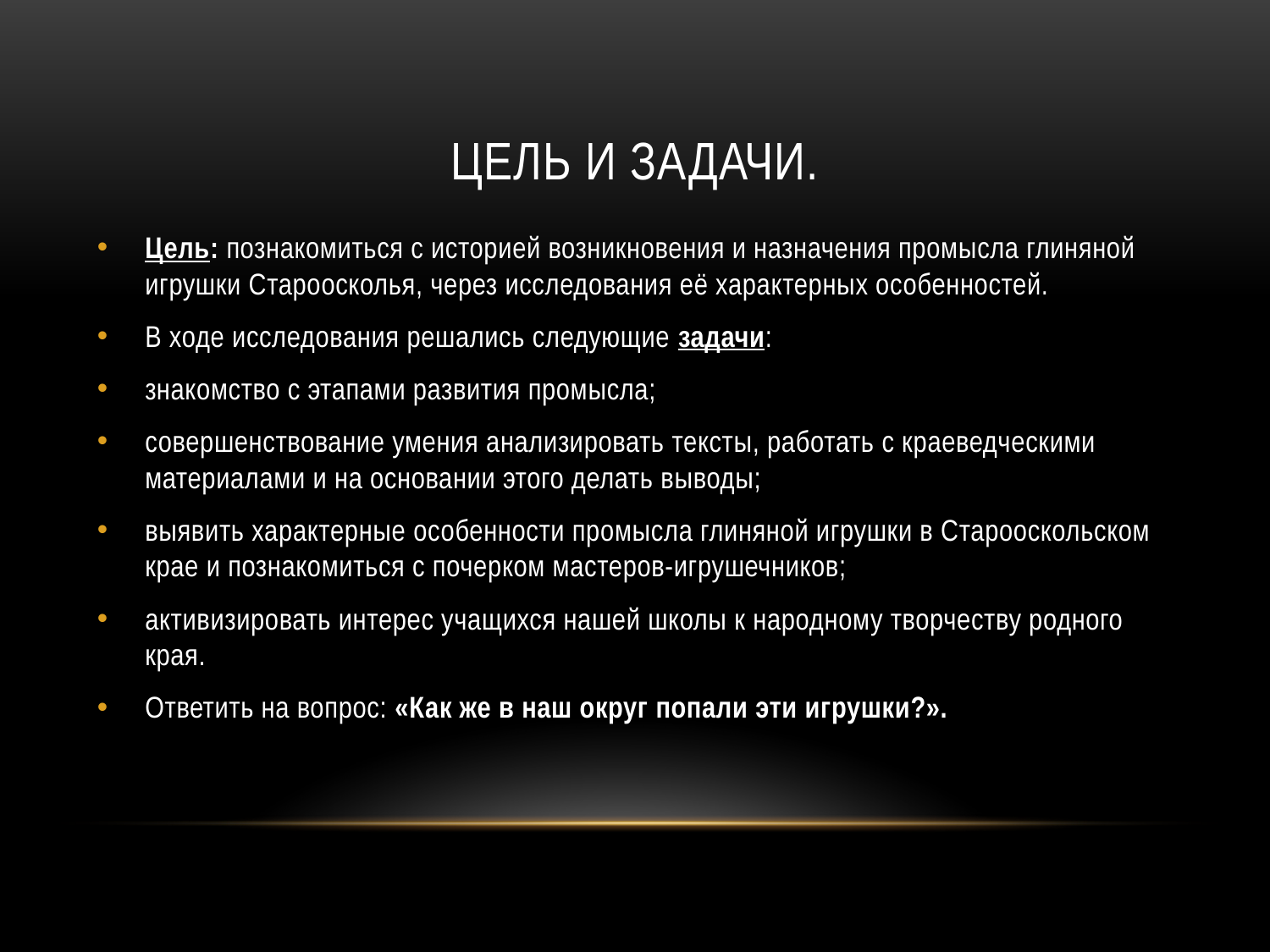

# Цель и Задачи.
Цель: познакомиться с историей возникновения и назначения промысла глиняной игрушки Староосколья, через исследования её характерных особенностей.
В ходе исследования решались следующие задачи:
знакомство с этапами развития промысла;
совершенствование умения анализировать тексты, работать с краеведческими материалами и на основании этого делать выводы;
выявить характерные особенности промысла глиняной игрушки в Старооскольском крае и познакомиться с почерком мастеров-игрушечников;
активизировать интерес учащихся нашей школы к народному творчеству родного края.
Ответить на вопрос: «Как же в наш округ попали эти игрушки?».